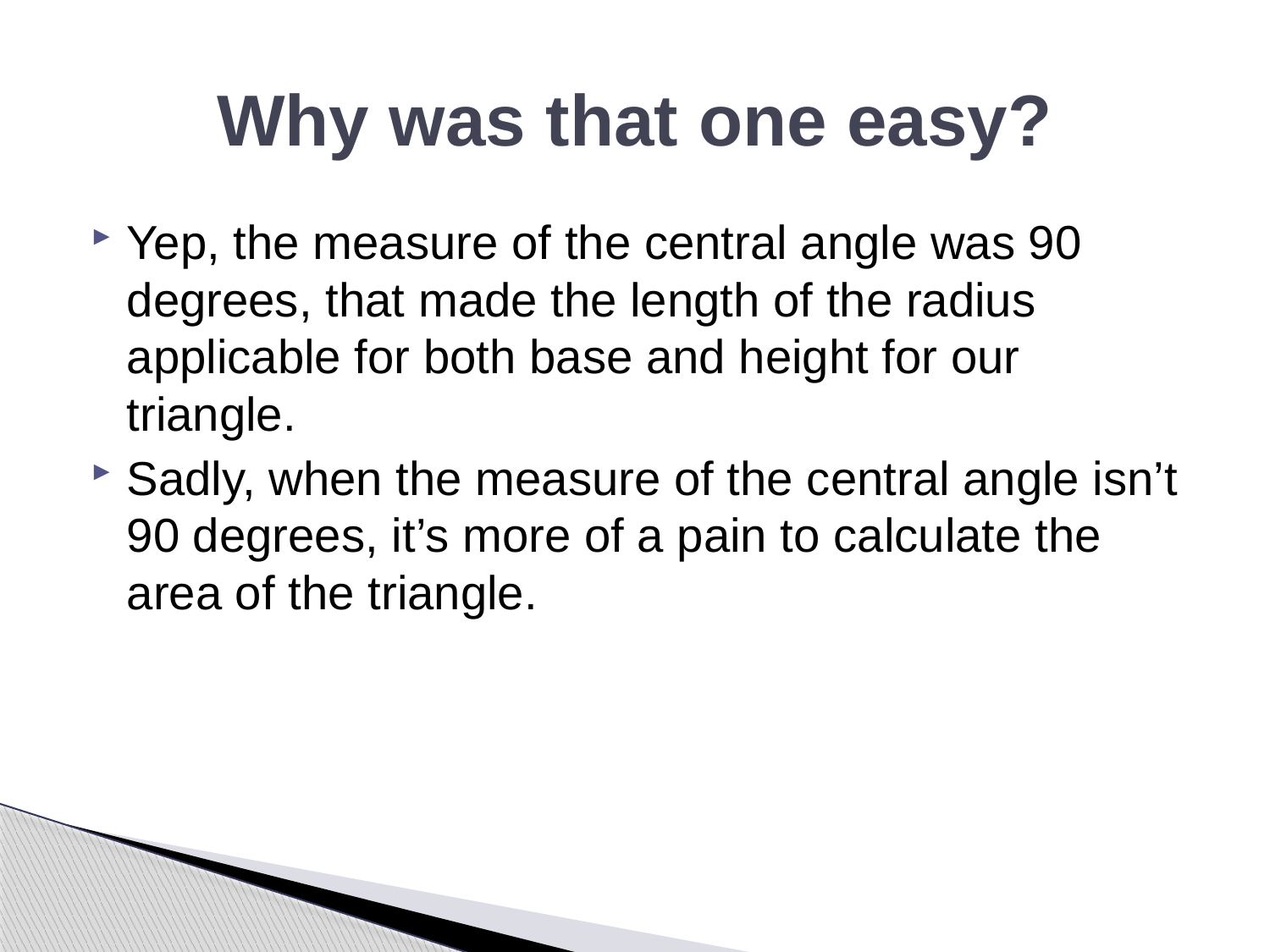

# Why was that one easy?
Yep, the measure of the central angle was 90 degrees, that made the length of the radius applicable for both base and height for our triangle.
Sadly, when the measure of the central angle isn’t 90 degrees, it’s more of a pain to calculate the area of the triangle.